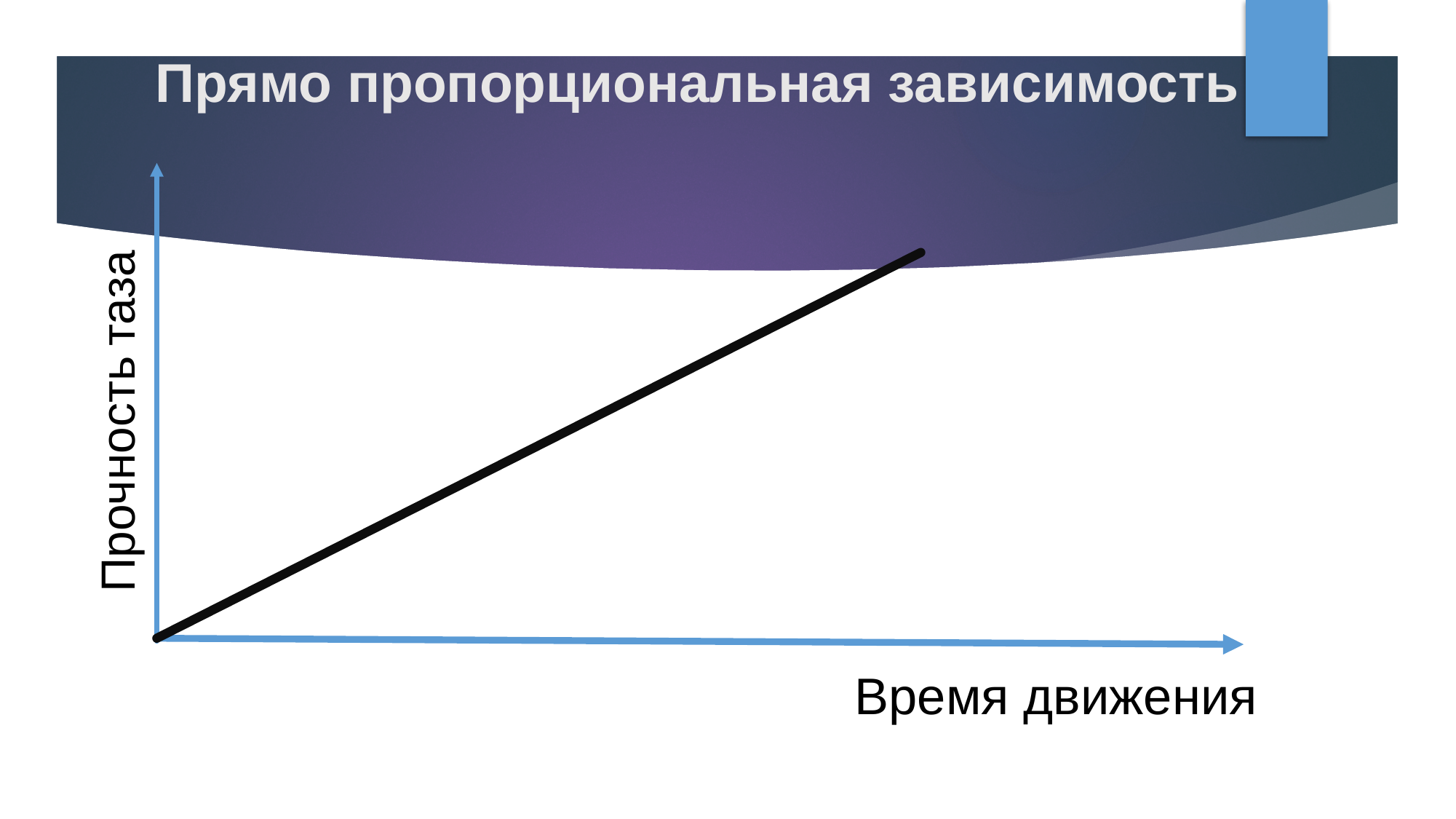

# Прямо пропорциональная зависимость
Прочность таза
Время движения